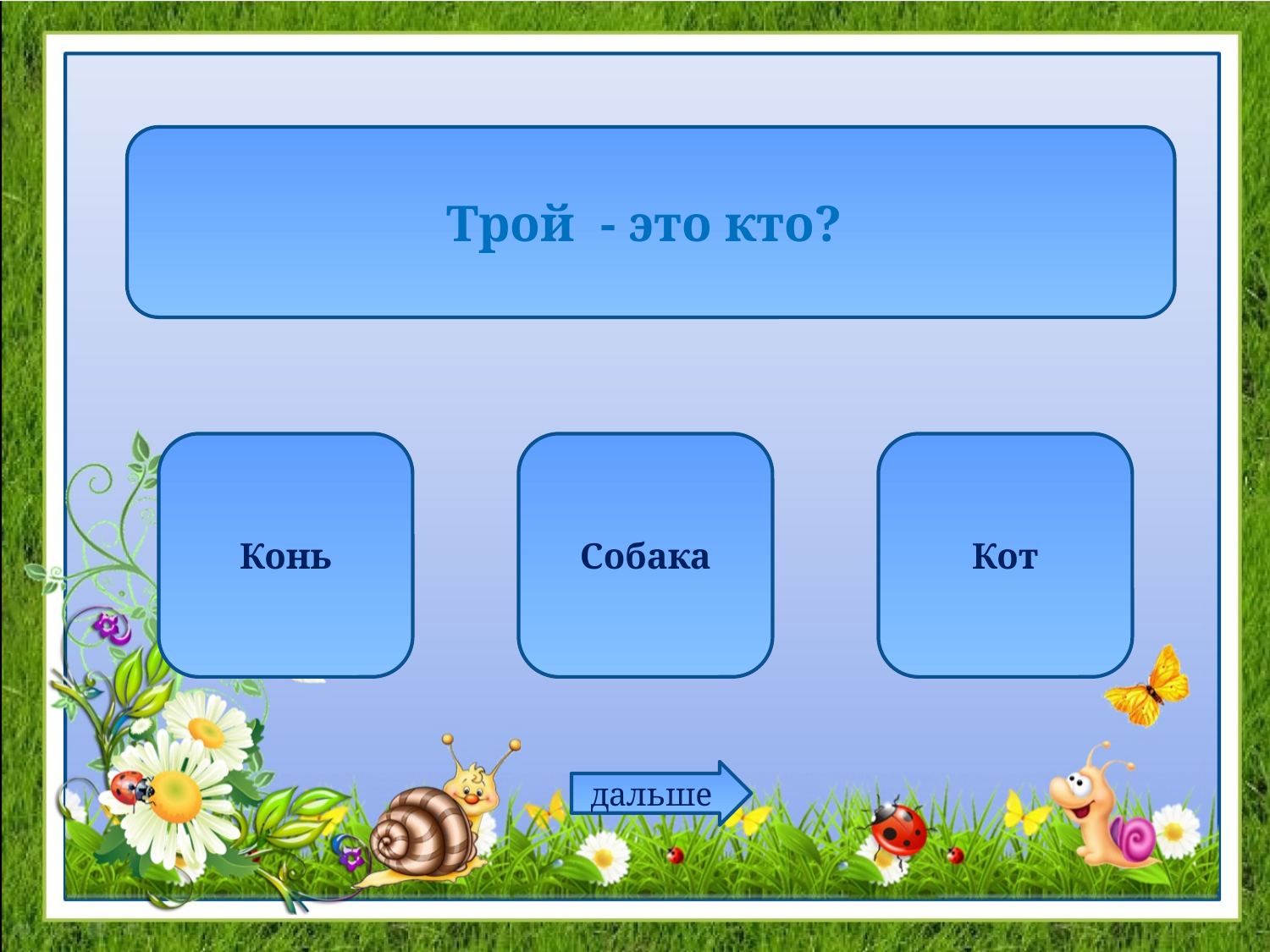

Трой  - это кто?
Конь
Собака
Кот
дальше